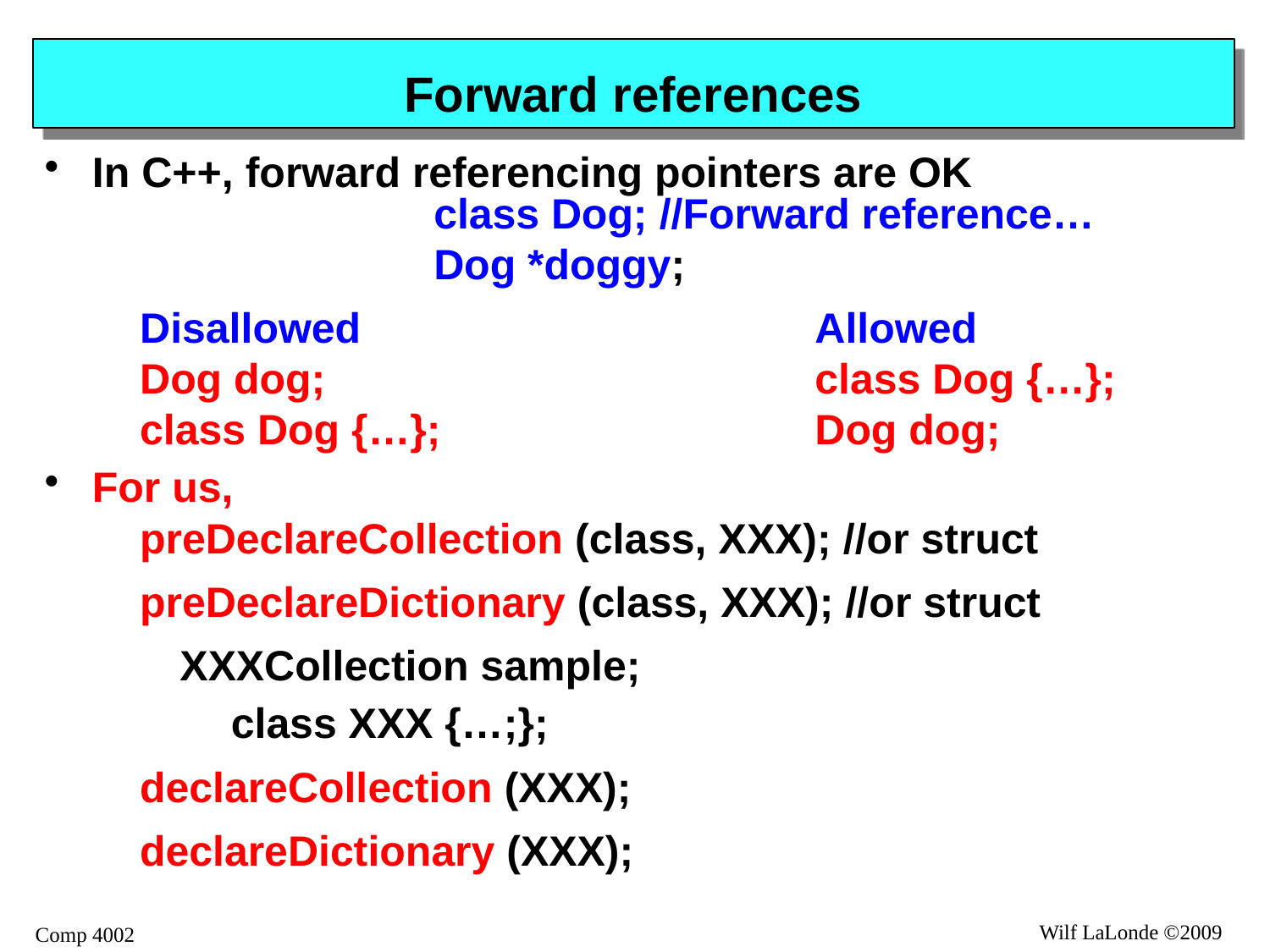

# Forward references
In C++, forward referencing pointers are OK
class Dog; //Forward reference…
Dog *doggy;
Disallowed				Allowed
Dog dog;				class Dog {…};
class Dog {…};			Dog dog;
For us,
preDeclareCollection (class, XXX); //or struct
preDeclareDictionary (class, XXX); //or struct
	XXXCollection sample;
	   	 class XXX {…;};
declareCollection (XXX);
declareDictionary (XXX);